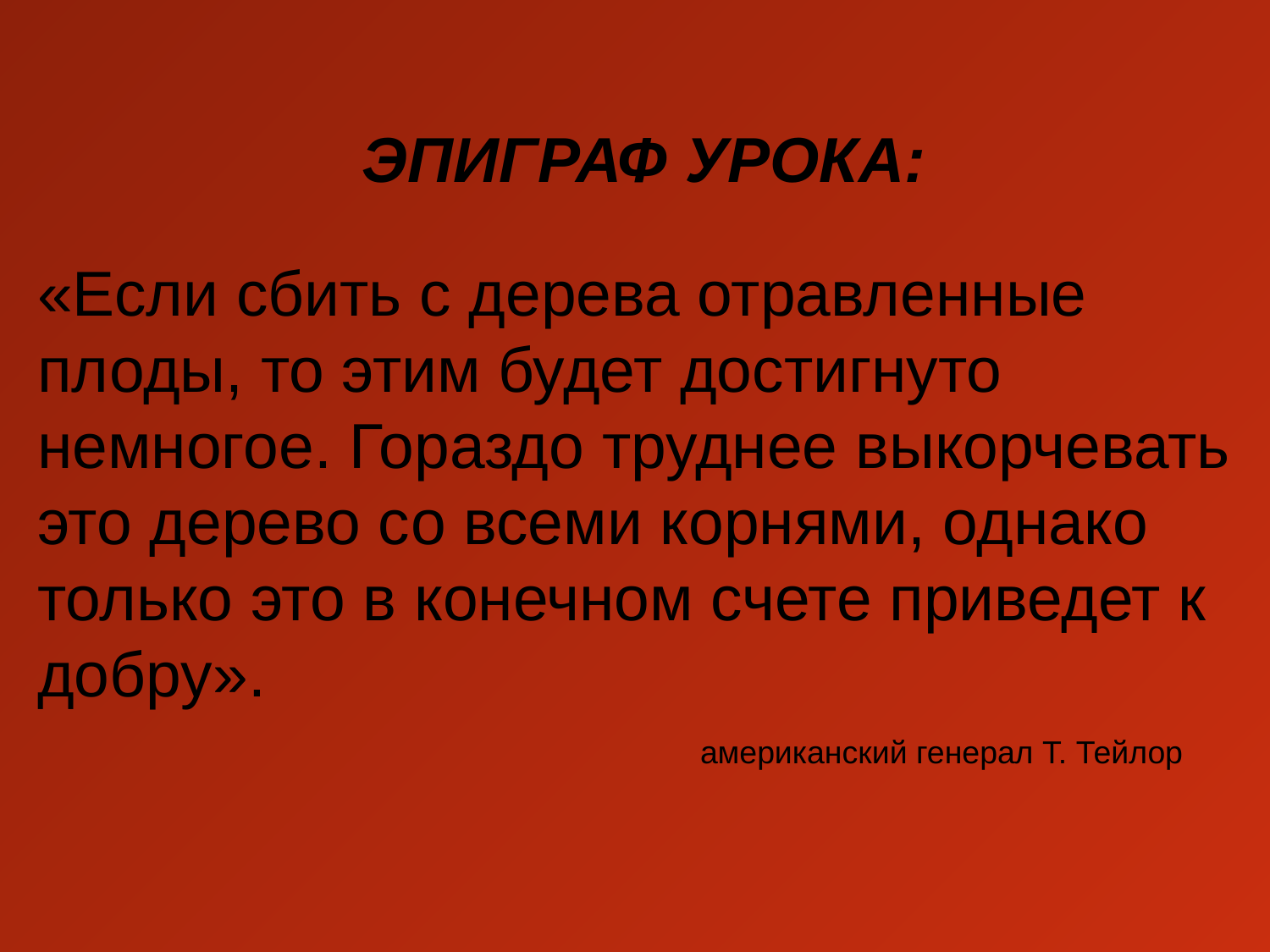

ЭПИГРАФ УРОКА:
«Если сбить с дерева отравленные плоды, то этим будет достигнуто немногое. Гораздо труднее выкорчевать это дерево со всеми корнями, однако только это в конечном счете приведет к добру».
американский генерал Т. Тейлор